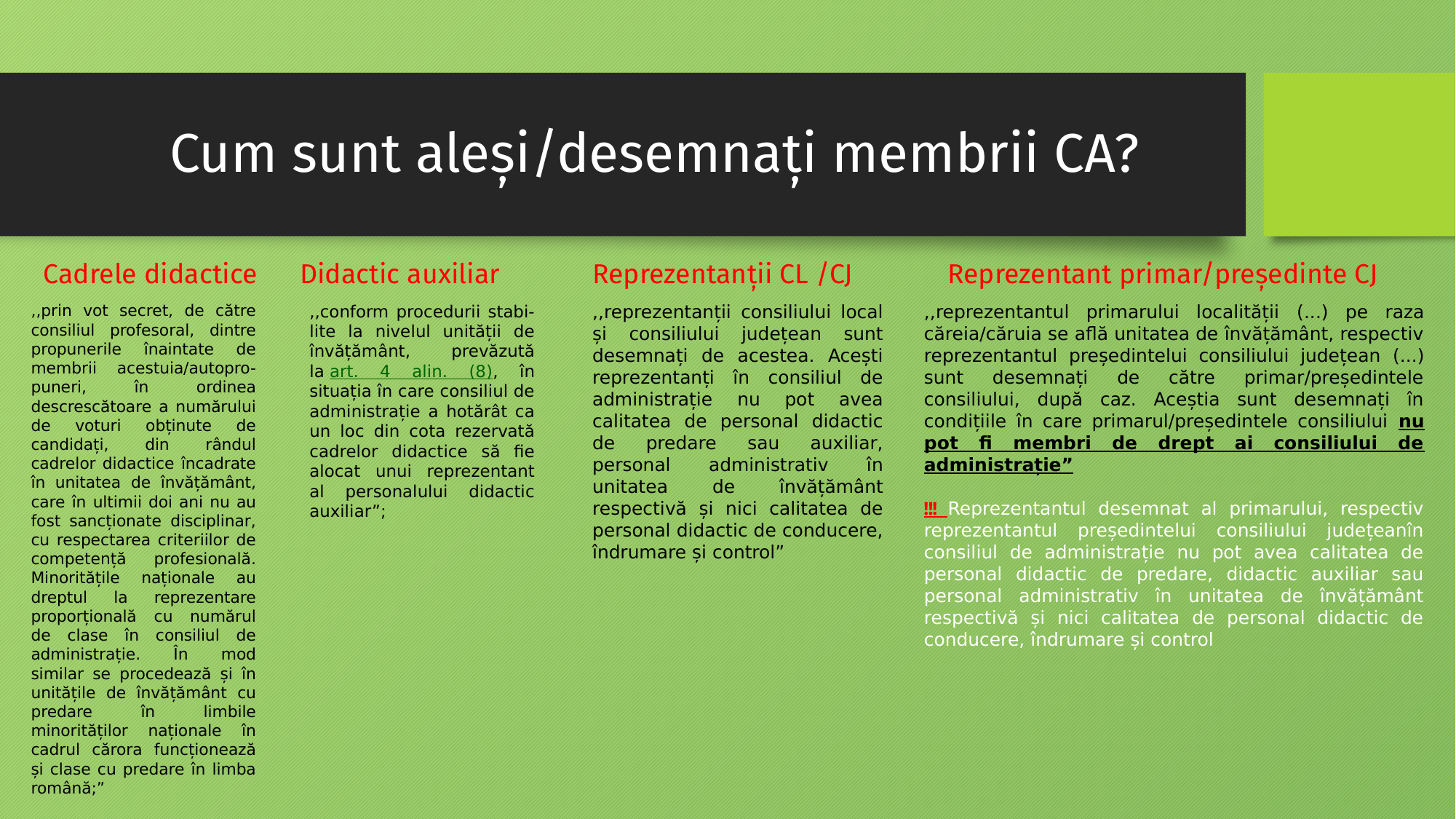

# Cum sunt aleși/desemnați membrii CA?
Cadrele didactice
Didactic auxiliar
Reprezentanții CL /CJ
Reprezentant primar/președinte CJ
,,prin vot secret, de către consiliul profesoral, dintre propunerile înaintate de membrii acestuia/autopro-puneri, în ordinea descrescătoare a numărului de voturi obținute de candidați, din rândul cadrelor didactice încadrate în unitatea de învățământ, care în ultimii doi ani nu au fost sancționate disciplinar, cu respectarea criteriilor de competență profesională. Minoritățile naționale au dreptul la reprezentare proporțională cu numărul de clase în consiliul de administrație. În mod similar se procedează și în unitățile de învățământ cu predare în limbile minorităților naționale în cadrul cărora funcționează și clase cu predare în limba română;”
,,conform procedurii stabi-lite la nivelul unității de învățământ, prevăzută la art. 4 alin. (8), în situația în care consiliul de administrație a hotărât ca un loc din cota rezervată cadrelor didactice să fie alocat unui reprezentant al personalului didactic auxiliar”;
,,reprezentanții consiliului local și consiliului județean sunt desemnați de acestea. Acești reprezentanți în consiliul de administrație nu pot avea calitatea de personal didactic de predare sau auxiliar, personal administrativ în unitatea de învățământ respectivă și nici calitatea de personal didactic de conducere, îndrumare și control”
,,reprezentantul primarului localității (...) pe raza căreia/căruia se află unitatea de învățământ, respectiv reprezentantul președintelui consiliului județean (...) sunt desemnați de către primar/președintele consiliului, după caz. Aceștia sunt desemnați în condițiile în care primarul/președintele consiliului nu pot fi membri de drept ai consiliului de administrație”

!!! Reprezentantul desemnat al primarului, respectiv reprezentantul președintelui consiliului județeanîn consiliul de administrație nu pot avea calitatea de personal didactic de predare, didactic auxiliar sau personal administrativ în unitatea de învățământ respectivă și nici calitatea de personal didactic de conducere, îndrumare și control